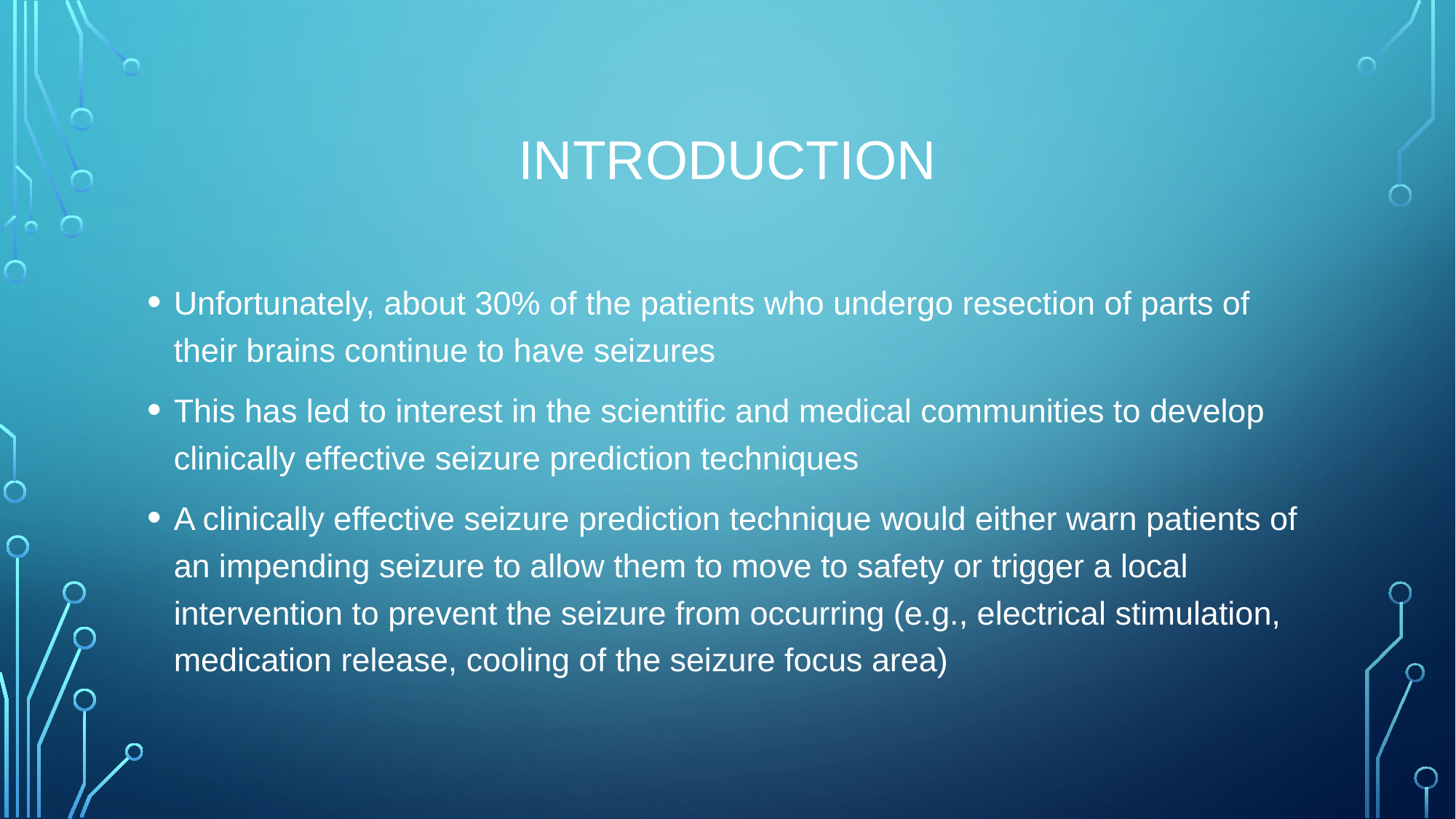

# INTRODUCTION
Unfortunately, about 30% of the patients who undergo resection of parts of their brains continue to have seizures
This has led to interest in the scientific and medical communities to develop clinically effective seizure prediction techniques
A clinically effective seizure prediction technique would either warn patients of an impending seizure to allow them to move to safety or trigger a local intervention to prevent the seizure from occurring (e.g., electrical stimulation, medication release, cooling of the seizure focus area)